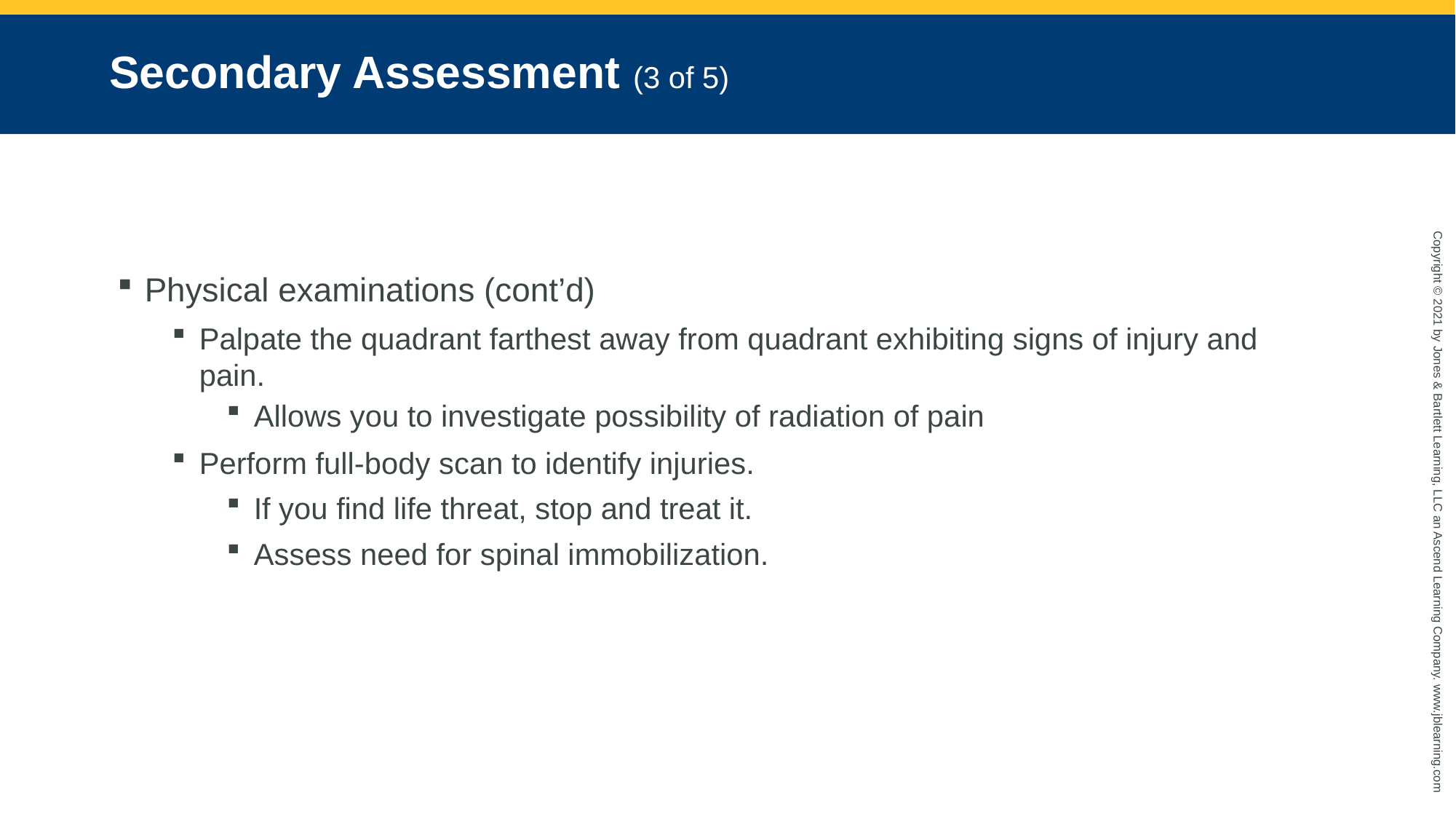

# Secondary Assessment (3 of 5)
Physical examinations (cont’d)
Palpate the quadrant farthest away from quadrant exhibiting signs of injury and pain.
Allows you to investigate possibility of radiation of pain
Perform full-body scan to identify injuries.
If you find life threat, stop and treat it.
Assess need for spinal immobilization.